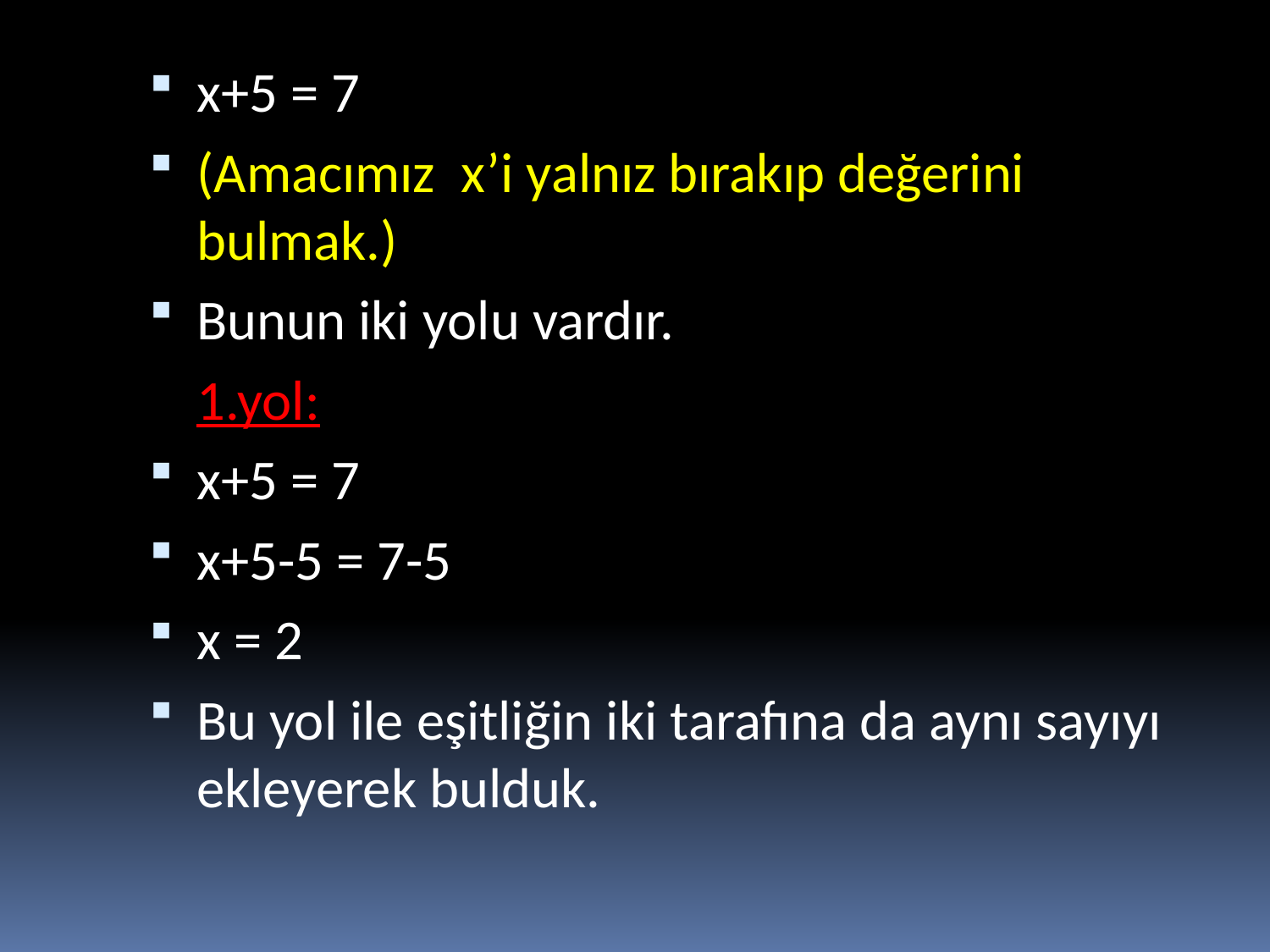

x+5 = 7
(Amacımız  x’i yalnız bırakıp değerini bulmak.)
Bunun iki yolu vardır.
	1.yol:
x+5 = 7
x+5-5 = 7-5
x = 2
Bu yol ile eşitliğin iki tarafına da aynı sayıyı ekleyerek bulduk.